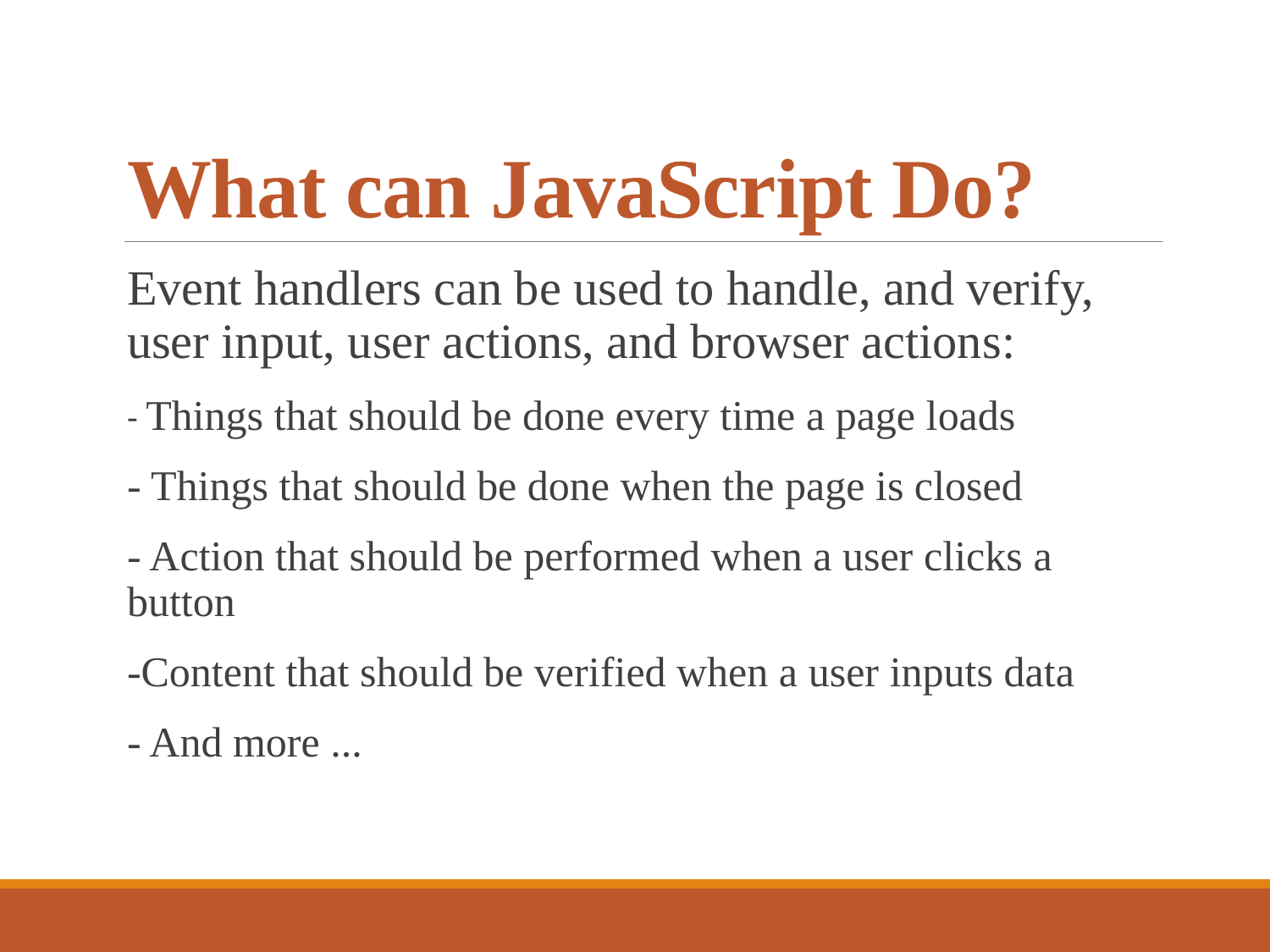

# What can JavaScript Do?
Event handlers can be used to handle, and verify, user input, user actions, and browser actions:
- Things that should be done every time a page loads
- Things that should be done when the page is closed
- Action that should be performed when a user clicks a button
-Content that should be verified when a user inputs data
- And more ...